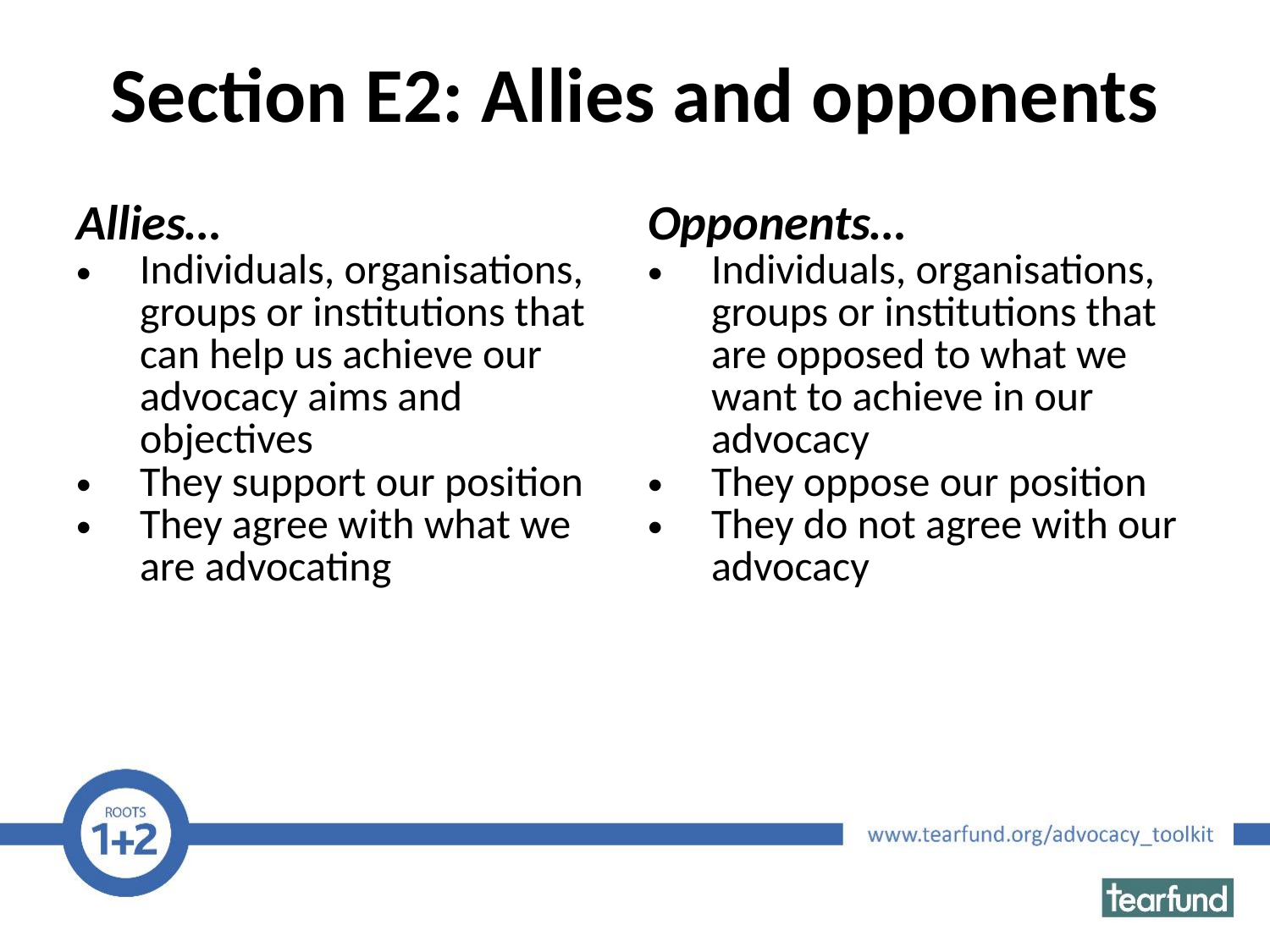

# Section E2: Allies and opponents
| Allies… Individuals, organisations, groups or institutions that can help us achieve our advocacy aims and objectives They support our position They agree with what we are advocating | Opponents… Individuals, organisations, groups or institutions that are opposed to what we want to achieve in our advocacy They oppose our position They do not agree with our advocacy |
| --- | --- |